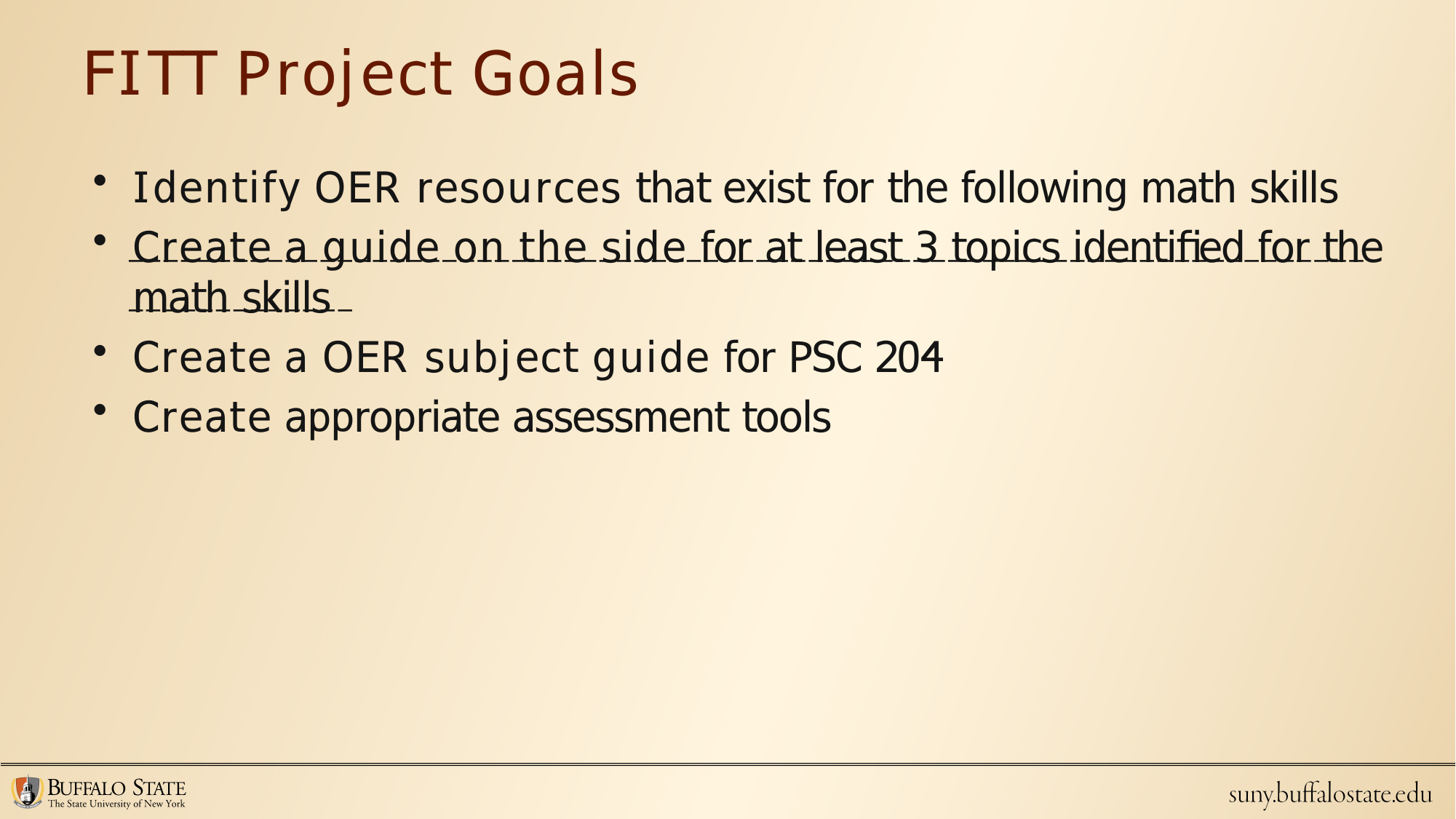

# FITT Project Goals
Identify OER resources that exist for the following math skills
Create a guide on the side for at least 3 topics identified for the math skills
Create a OER subject guide for PSC 204
Create appropriate assessment tools
____________________________________________________________________________________